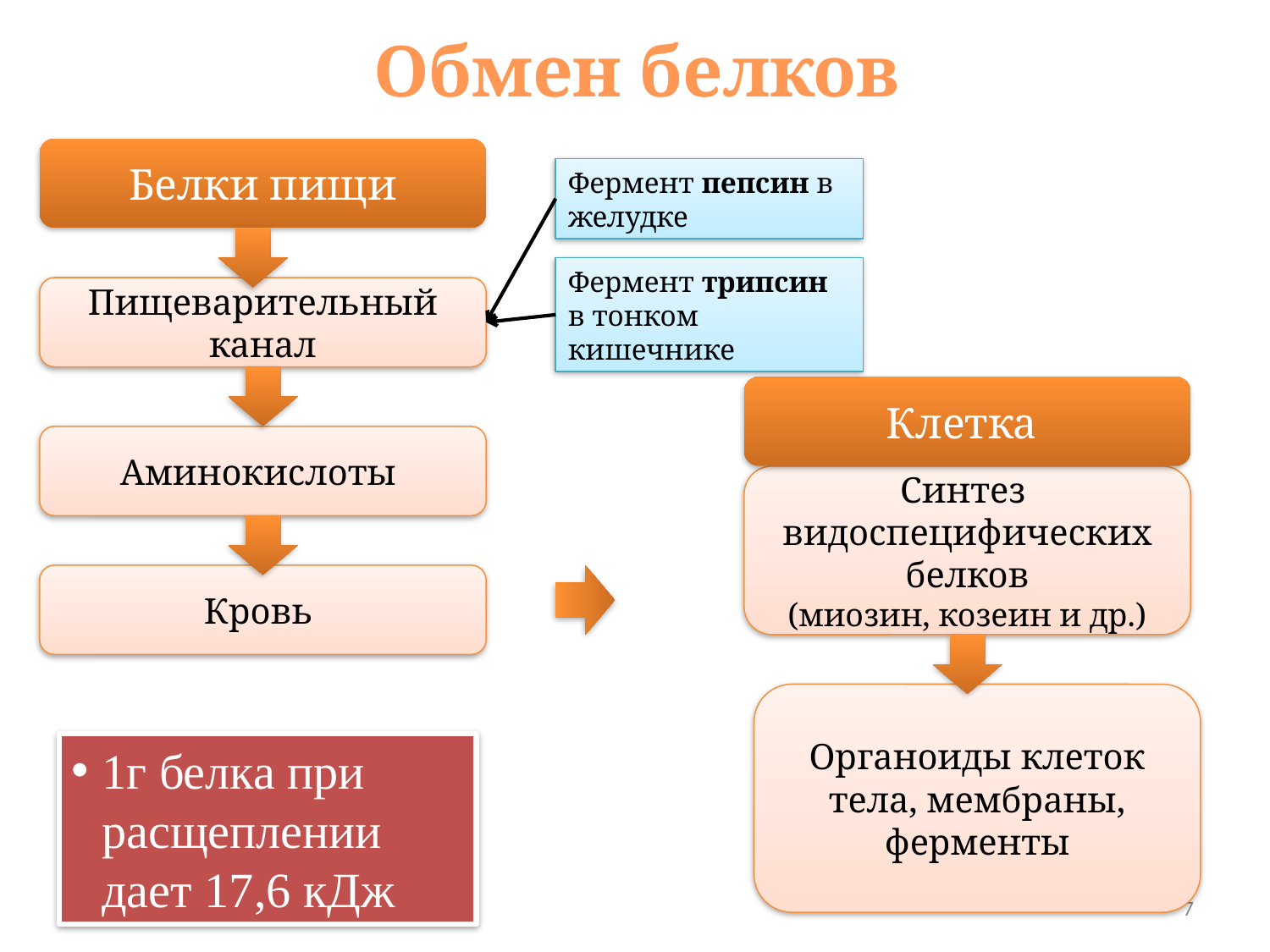

Обмен белков
Белки пищи
Фермент пепсин в желудке

Фермент трипсин в тонком кишечнике
Пищеварительный канал

Клетка
Аминокислоты
Синтез
видоспецифических белков
(миозин, козеин и др.)

Кровь

Органоиды клеток тела, мембраны, ферменты
1г белка при расщеплении дает 17,6 кДж
7